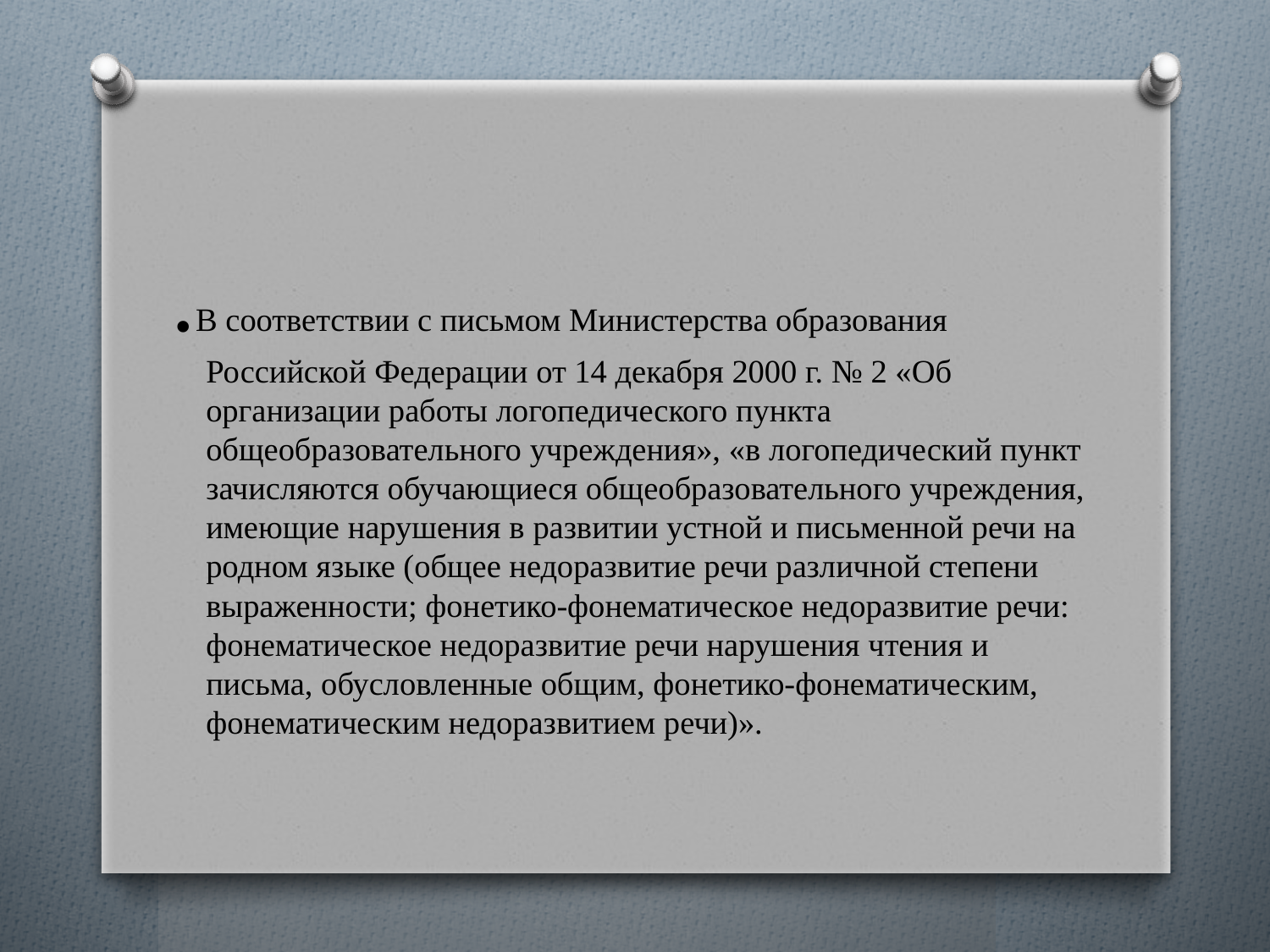

.В соответствии с письмом Министерства образования Российской Федерации от 14 декабря 2000 г. № 2 «Об организации работы логопедического пункта общеобразовательного учреждения», «в логопедический пункт зачисляются обучающиеся общеобразовательного учреждения, имеющие нарушения в развитии устной и письменной речи на родном языке (общее недоразвитие речи различной степени выраженности; фонетико-фонематическое недоразвитие речи: фонематическое недоразвитие речи нарушения чтения и письма, обусловленные общим, фонетико-фонематическим, фонематическим недоразвитием речи)».

#